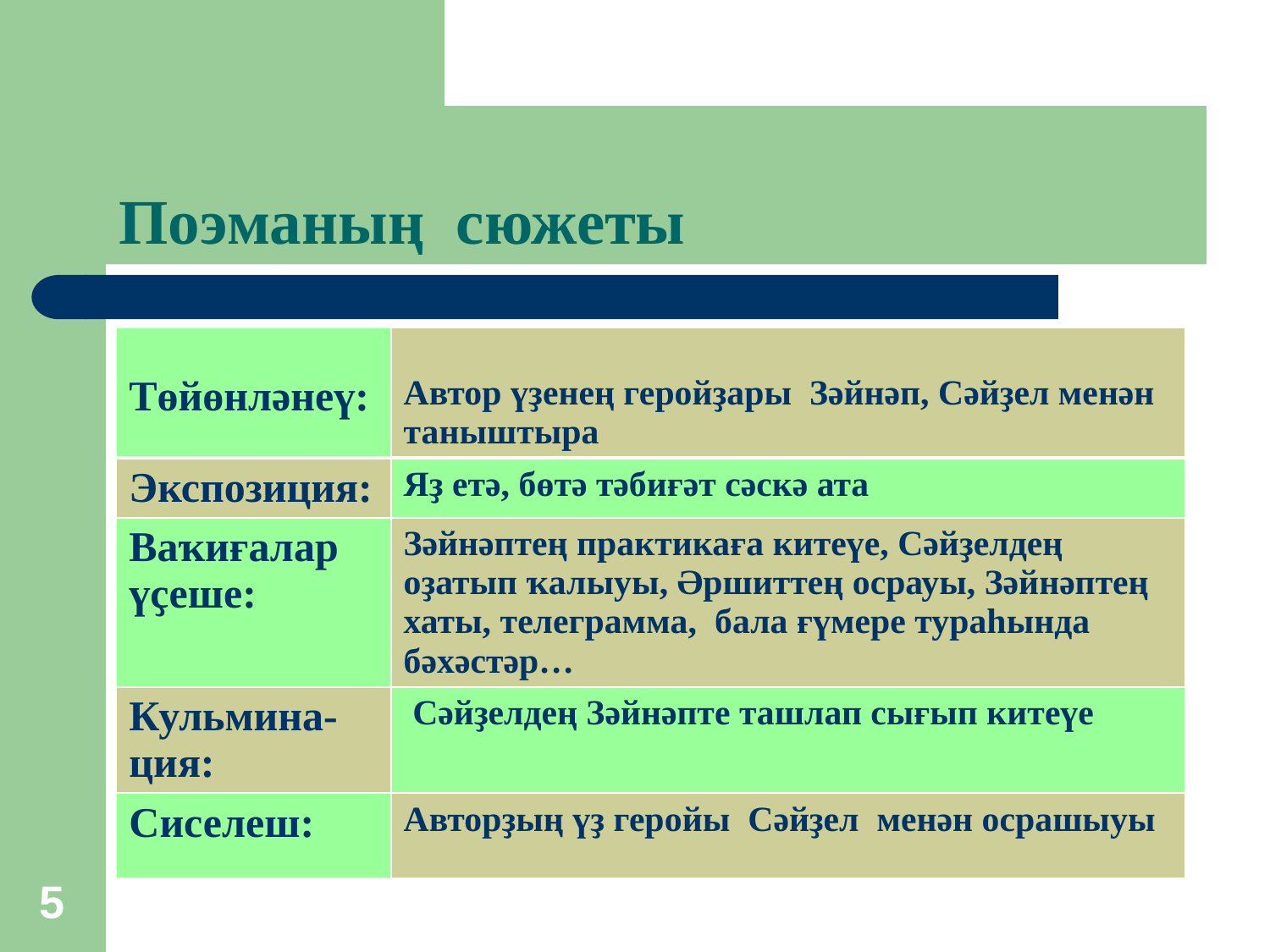

# Поэманың  сюжеты
| Төйөнләнеү: | Автор үҙенең геройҙары Зәйнәп, Сәйҙел менән таныштыра |
| --- | --- |
| Экспозиция: | Яҙ етә, бөтә тәбиғәт сәскә ата |
| Ваҡиғалар үҫеше: | Зәйнәптең практикаға китеүе, Сәйҙелдең оҙатып ҡалыуы, Әршиттең осрауы, Зәйнәптең хаты, телеграмма, бала ғүмере тураһында бәхәстәр… |
| Кульмина-ция: | Сәйҙелдең Зәйнәпте ташлап сығып китеүе |
| Сиселеш: | Авторҙың үҙ геройы Сәйҙел менән осрашыуы |
5